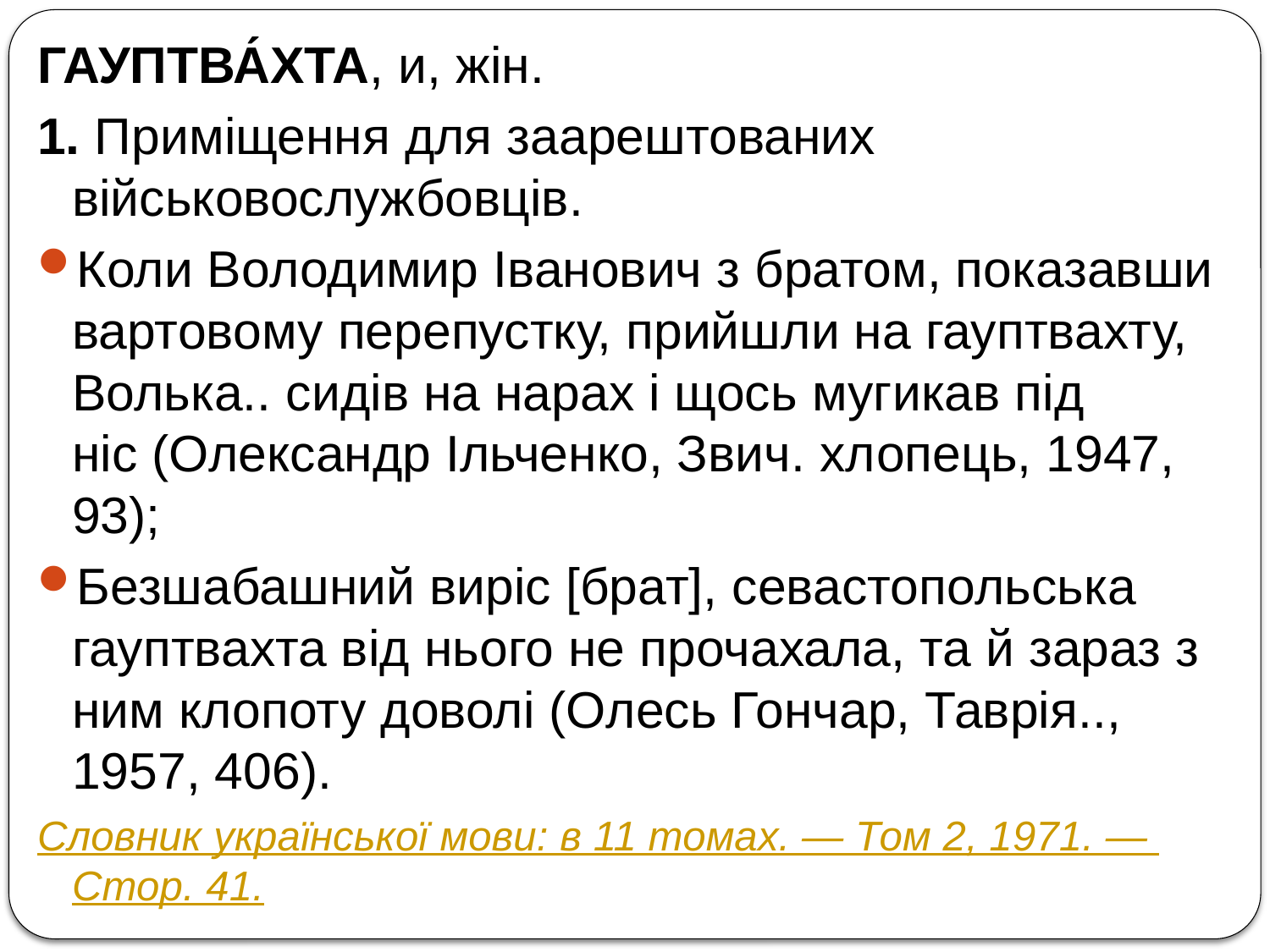

ГАУПТВА́ХТА, и, жін.
1. Приміщення для заарештованих військовослужбовців.
Коли Володимир Іванович з братом, показавши вартовому перепустку, прийшли на гауптвахту, Волька.. сидів на нарах і щось мугикав під ніс (Олександр Ільченко, Звич. хлопець, 1947, 93);
Безшабашний виріс [брат], севастопольська гауптвахта від нього не прочахала, та й зараз з ним клопоту доволі (Олесь Гончар, Таврія.., 1957, 406).
Словник української мови: в 11 томах. — Том 2, 1971. — Стор. 41.

#